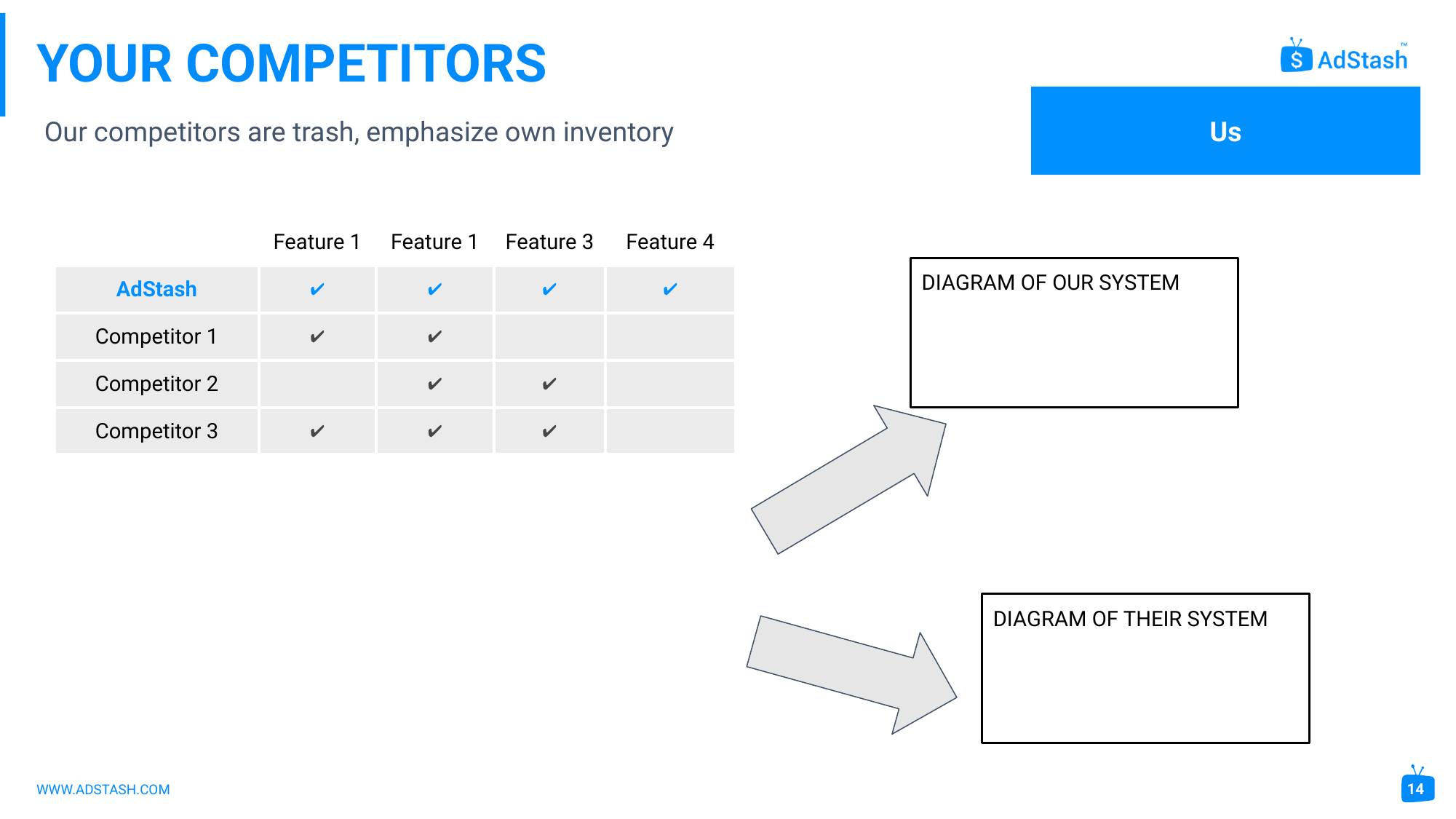

# YOUR COMPETITORS
Us
Our competitors are trash, emphasize own inventory
|  | Feature 1 | Feature 1 | Feature 3 | Feature 4 |
| --- | --- | --- | --- | --- |
| AdStash | ✔ | ✔ | ✔ | ✔ |
| Competitor 1 | ✔ | ✔ |  |  |
| Competitor 2 |  | ✔ | ✔ |  |
| Competitor 3 | ✔ | ✔ | ✔ |  |
DIAGRAM OF OUR SYSTEM

DIAGRAM OF THEIR SYSTEM

14